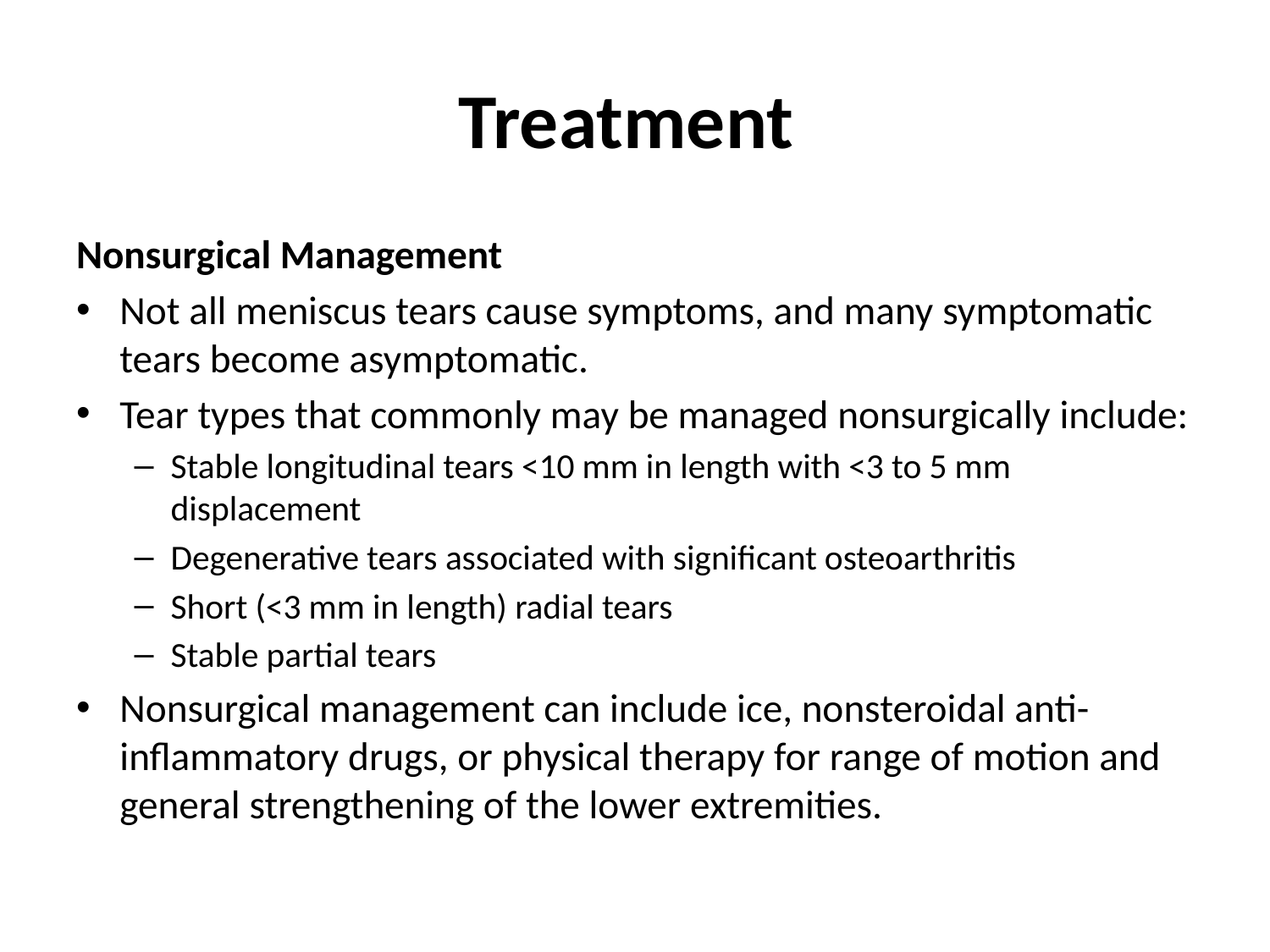

# Treatment
Nonsurgical Management
Not all meniscus tears cause symptoms, and many symptomatic tears become asymptomatic.
Tear types that commonly may be managed nonsurgically include:
Stable longitudinal tears <10 mm in length with <3 to 5 mm displacement
Degenerative tears associated with significant osteoarthritis
Short (<3 mm in length) radial tears
Stable partial tears
Nonsurgical management can include ice, nonsteroidal anti-inflammatory drugs, or physical therapy for range of motion and general strengthening of the lower extremities.